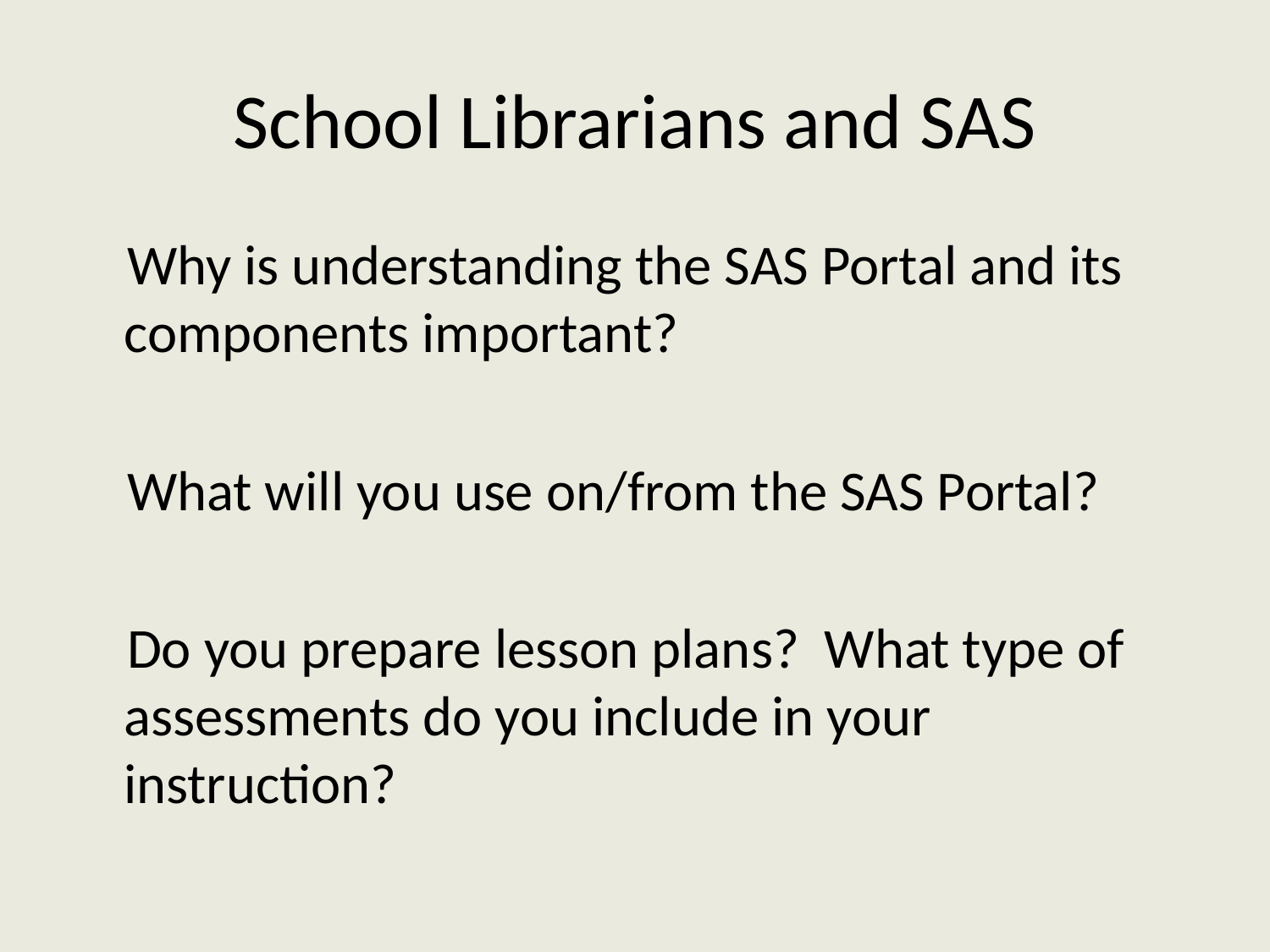

# School Librarians and SAS
    Why is understanding the SAS Portal and its components important?

    What will you use on/from the SAS Portal?

    Do you prepare lesson plans?  What type of  assessments do you include in your instruction?